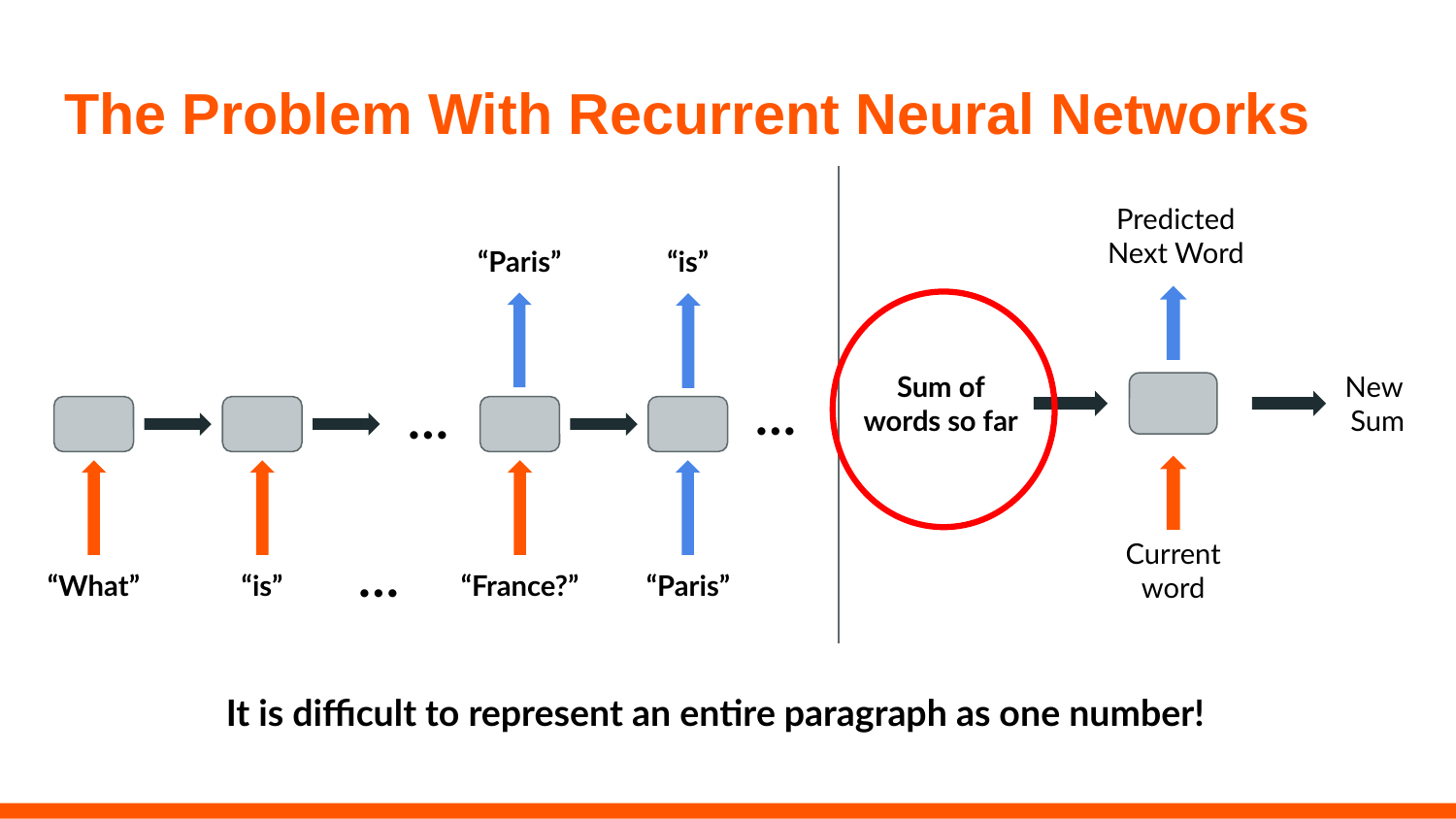

# The Problem With Recurrent Neural Networks
Predicted Next Word
“Paris”
“is”

Sum of words so far
New
Sum

…
…

Current word
…
“What”
“is”
“France?”
“Paris”
It is difficult to represent an entire paragraph as one number!